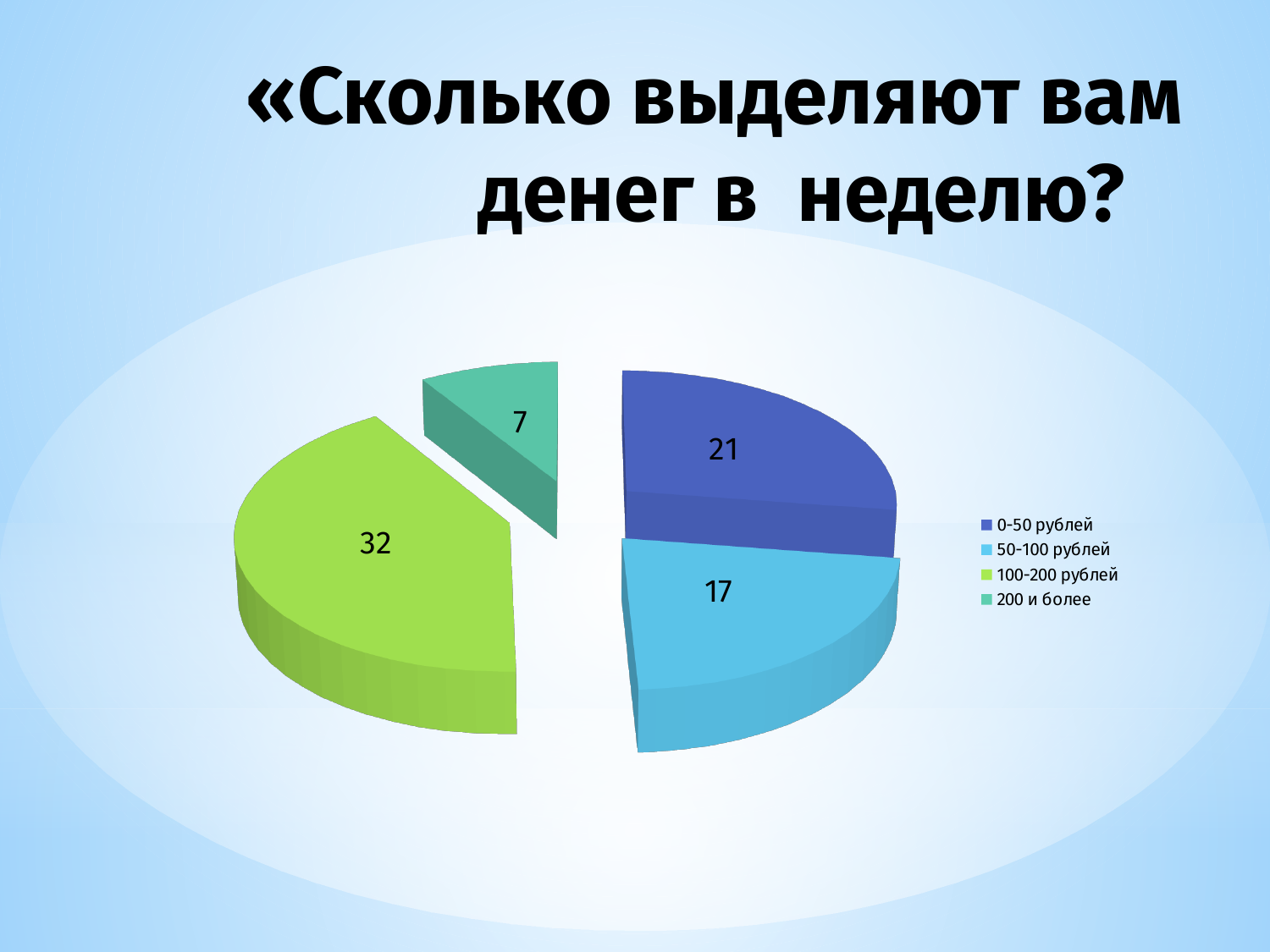

# «Сколько выделяют вам денег в  неделю?

[unsupported chart]